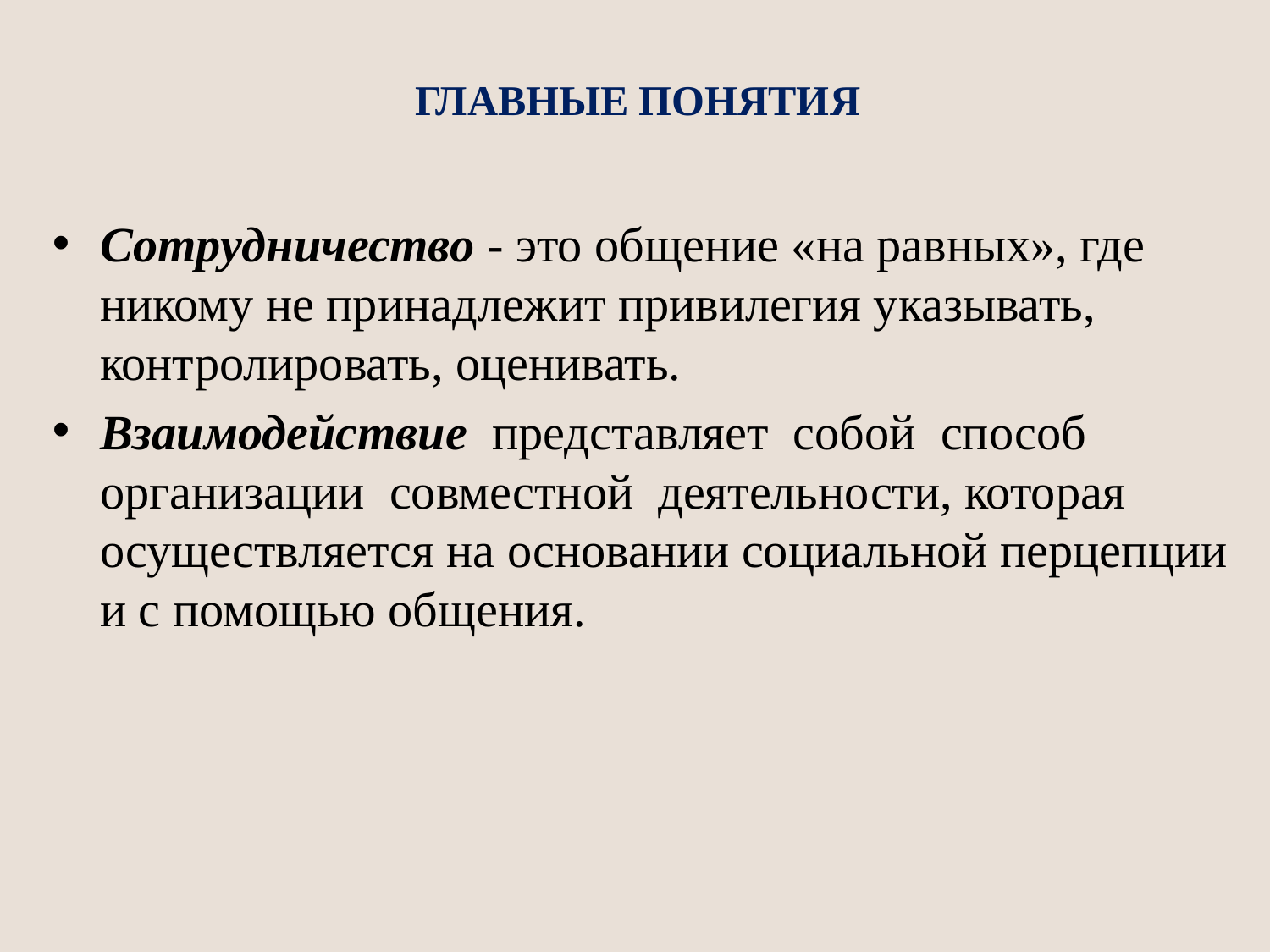

# ГЛАВНЫЕ ПОНЯТИЯ

Сотрудничество - это общение «на равных», где никому не принадлежит привилегия указывать, контролировать, оценивать.
Взаимодействие  представляет  собой  способ  организации  совместной  деятельности, которая осуществляется на основании социальной перцепции и с помощью общения.